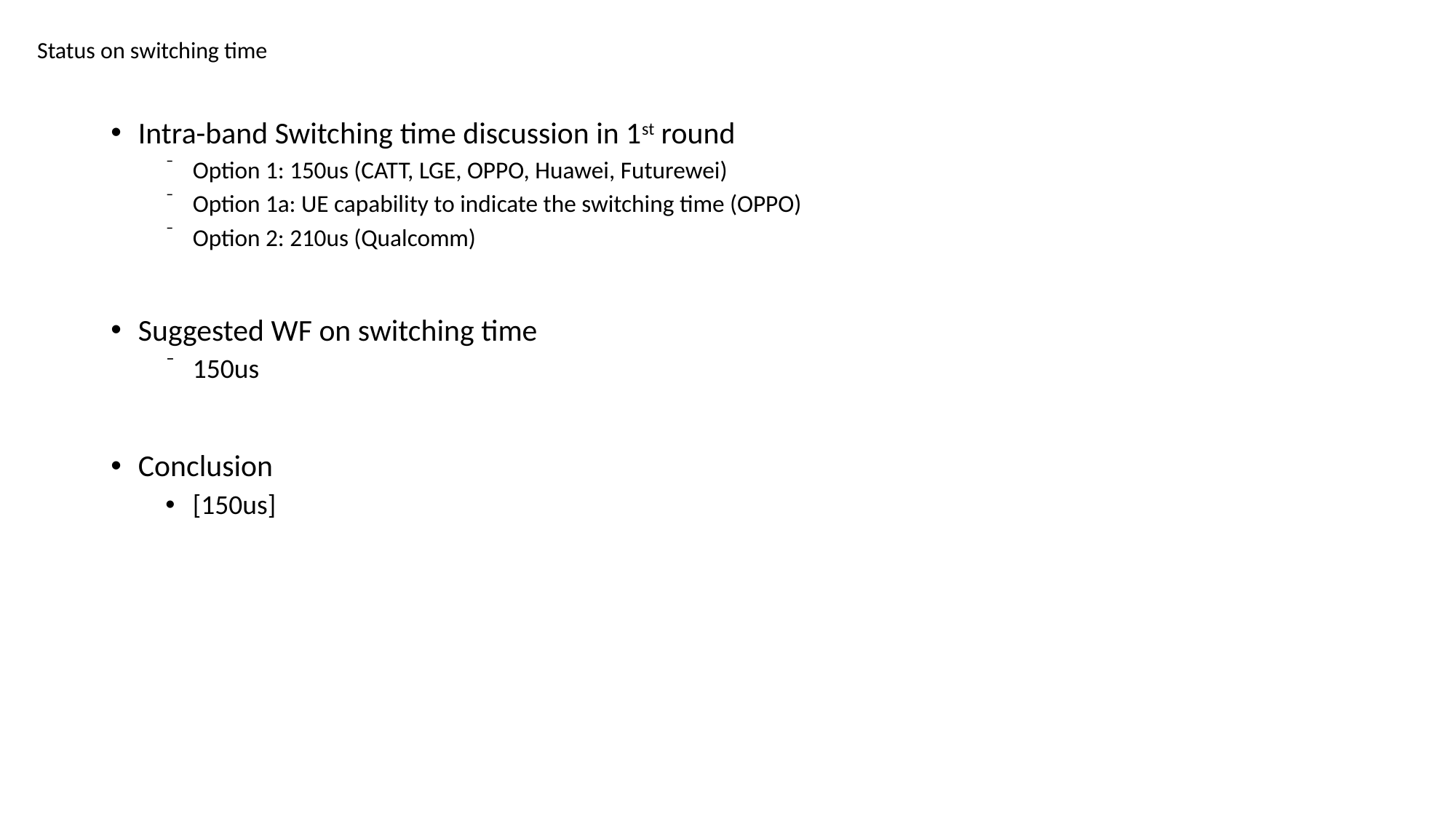

# Status on switching time
Intra-band Switching time discussion in 1st round
Option 1: 150us (CATT, LGE, OPPO, Huawei, Futurewei)
Option 1a: UE capability to indicate the switching time (OPPO)
Option 2: 210us (Qualcomm)

Suggested WF on switching time
150us

Conclusion
[150us]